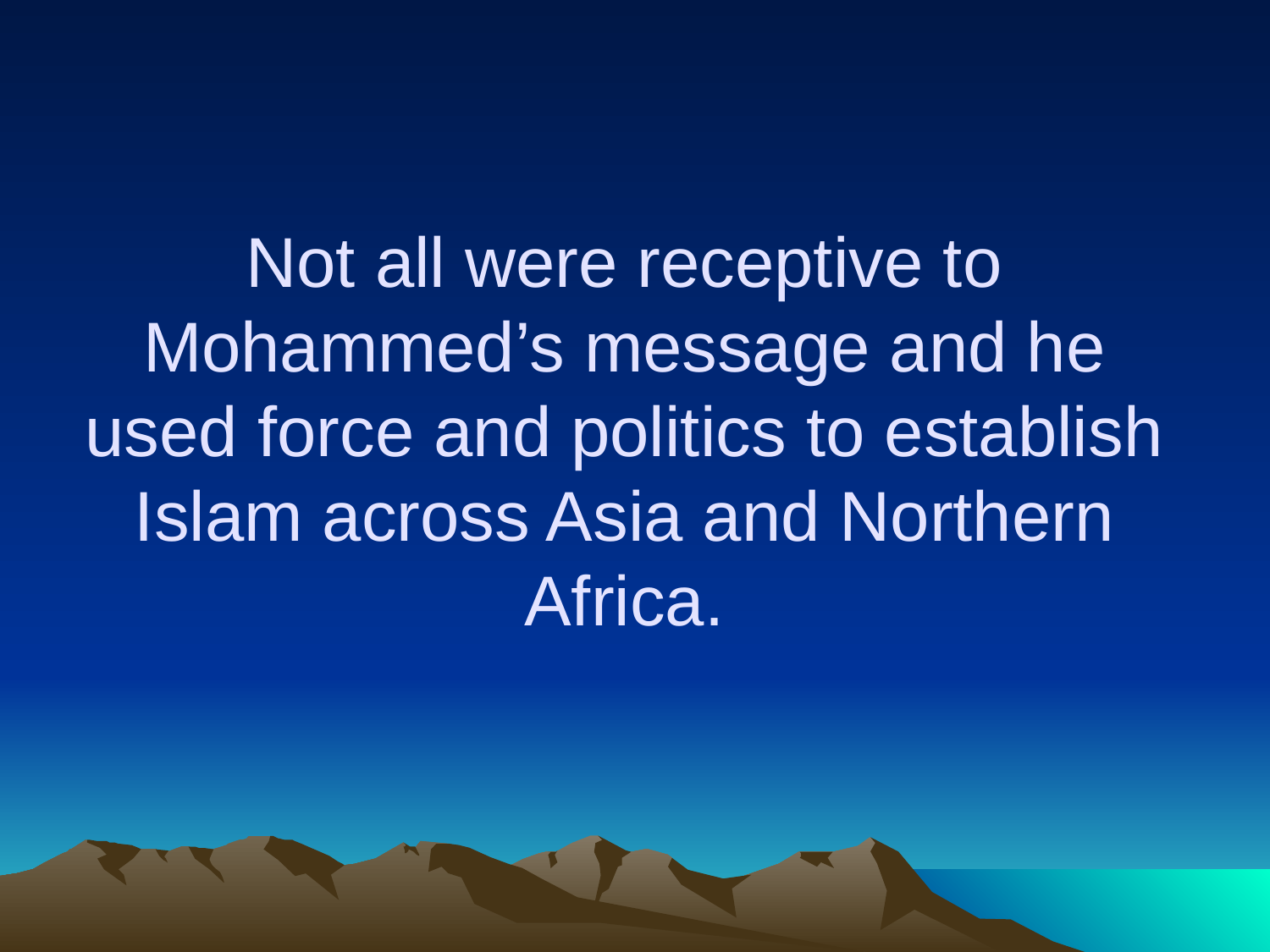

# Not all were receptive to Mohammed’s message and he used force and politics to establish Islam across Asia and Northern Africa.